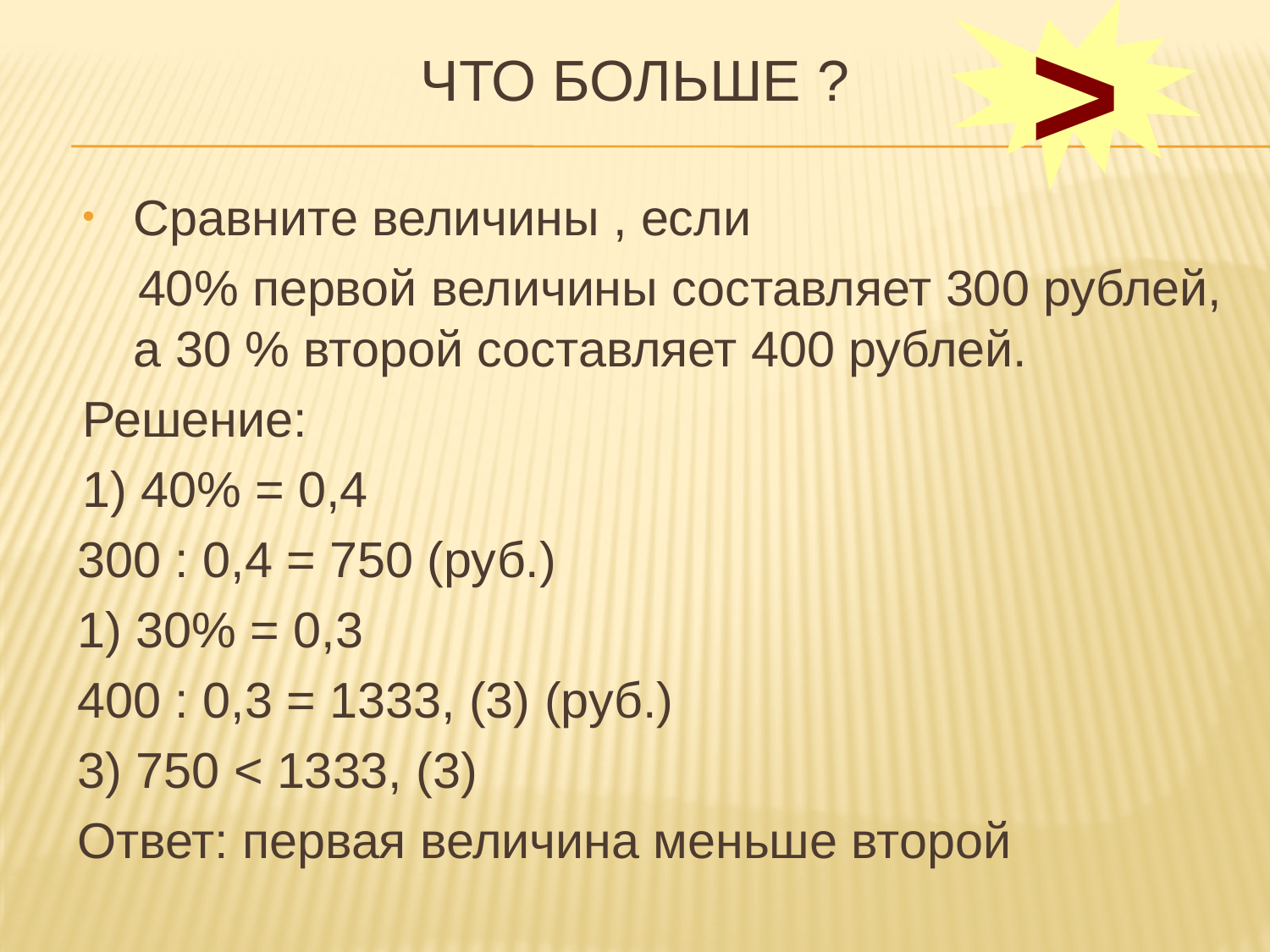

>
# ЧТО БОЛЬШЕ ?

Сравните величины , если
    40% первой величины составляет 300 рублей, а 30 % второй составляет 400 рублей.
Решение:
1) 40% = 0,4
300 : 0,4 = 750 (руб.)
1) 30% = 0,3
400 : 0,3 = 1333, (3) (руб.)
3) 750 < 1333, (3)
Ответ: первая величина меньше второй